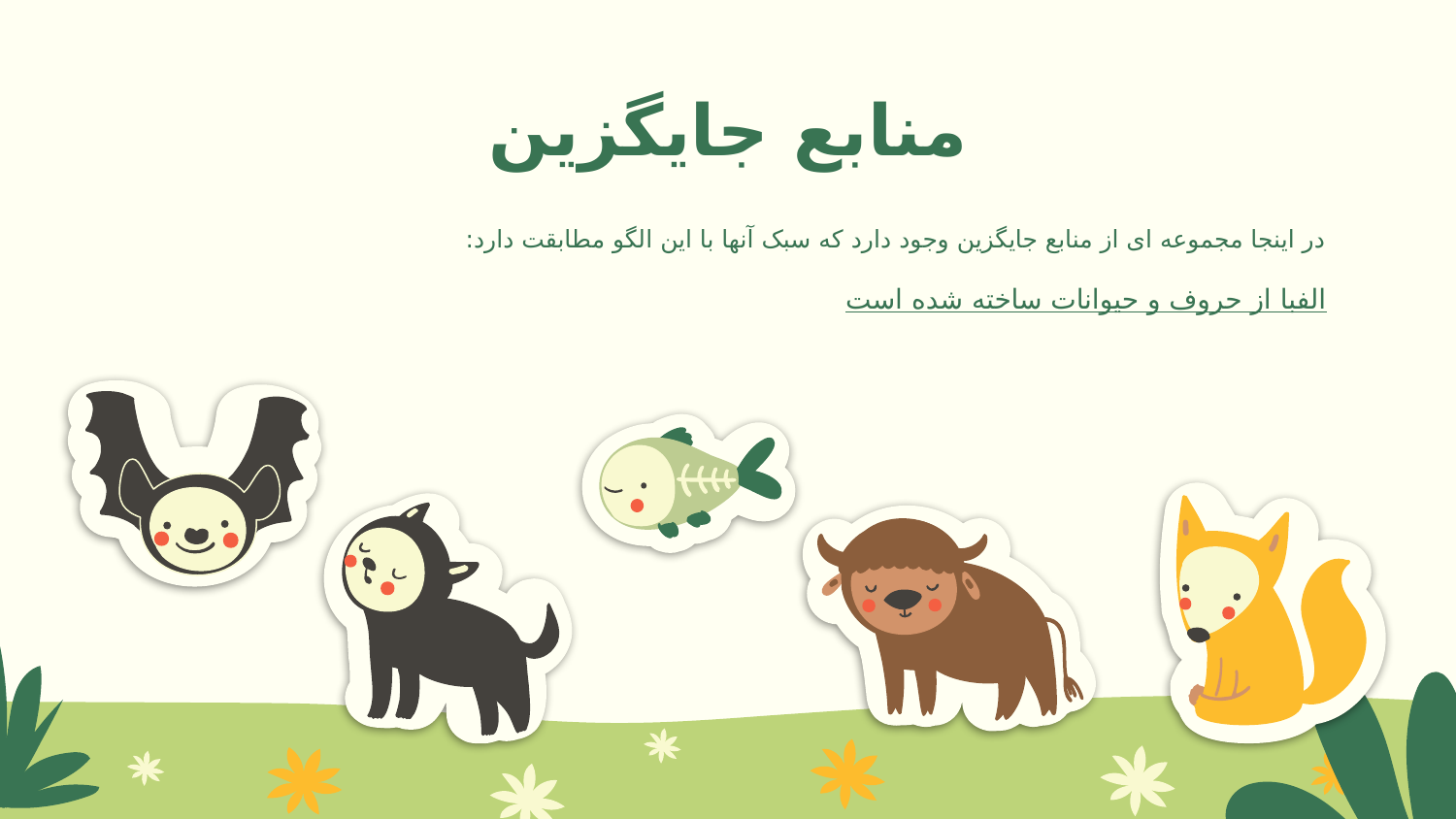

# منابع جایگزین
در اینجا مجموعه ای از منابع جایگزین وجود دارد که سبک آنها با این الگو مطابقت دارد:

الفبا از حروف و حیوانات ساخته شده است